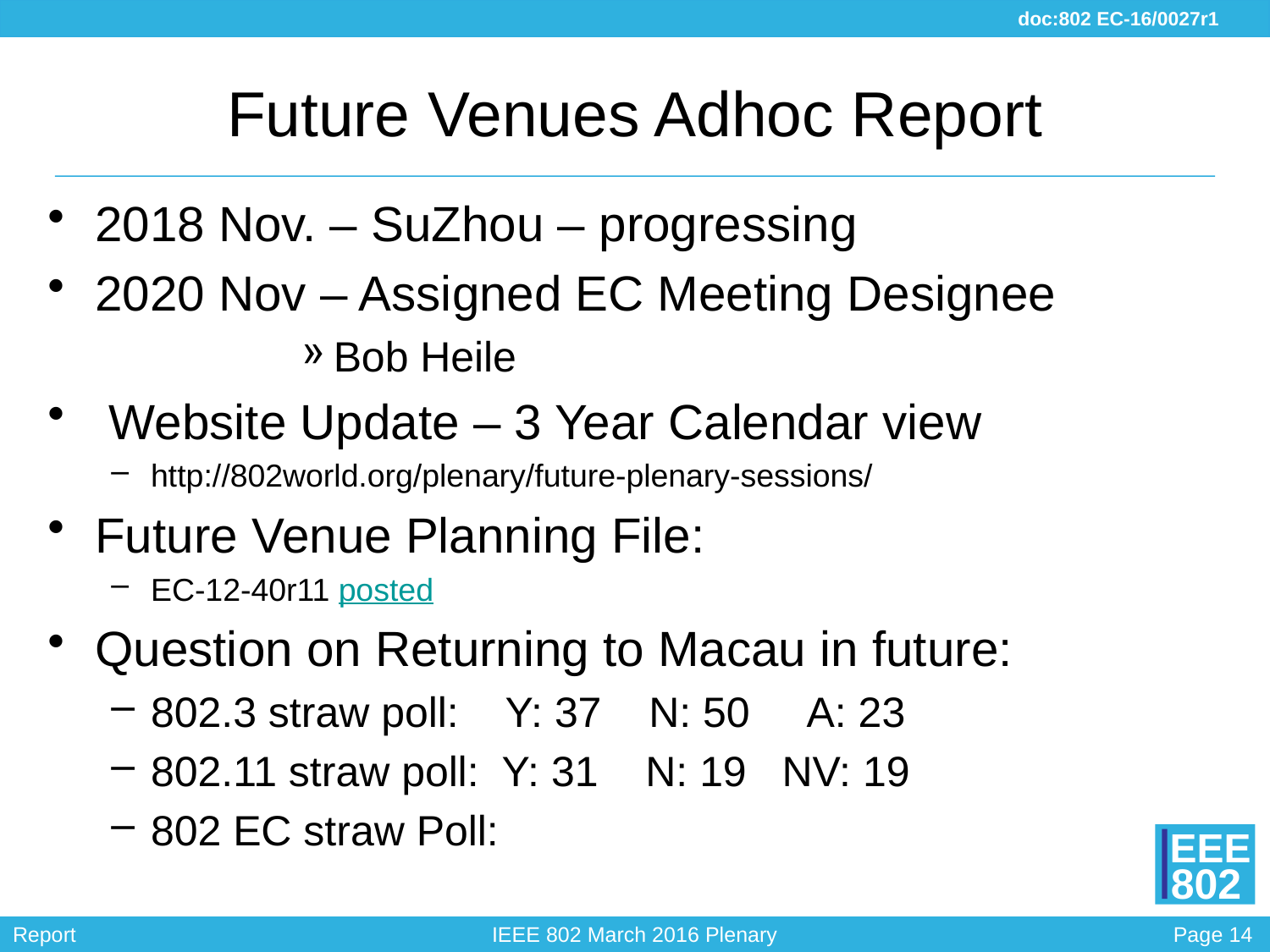

# Future Venues Adhoc Report
2018 Nov. – SuZhou – progressing
2020 Nov – Assigned EC Meeting Designee
Bob Heile
 Website Update – 3 Year Calendar view
http://802world.org/plenary/future-plenary-sessions/
Future Venue Planning File:
EC-12-40r11 posted
Question on Returning to Macau in future:
802.3 straw poll:    Y: 37    N: 50     A: 23
802.11 straw poll:  Y: 31    N: 19   NV: 19
802 EC straw Poll: